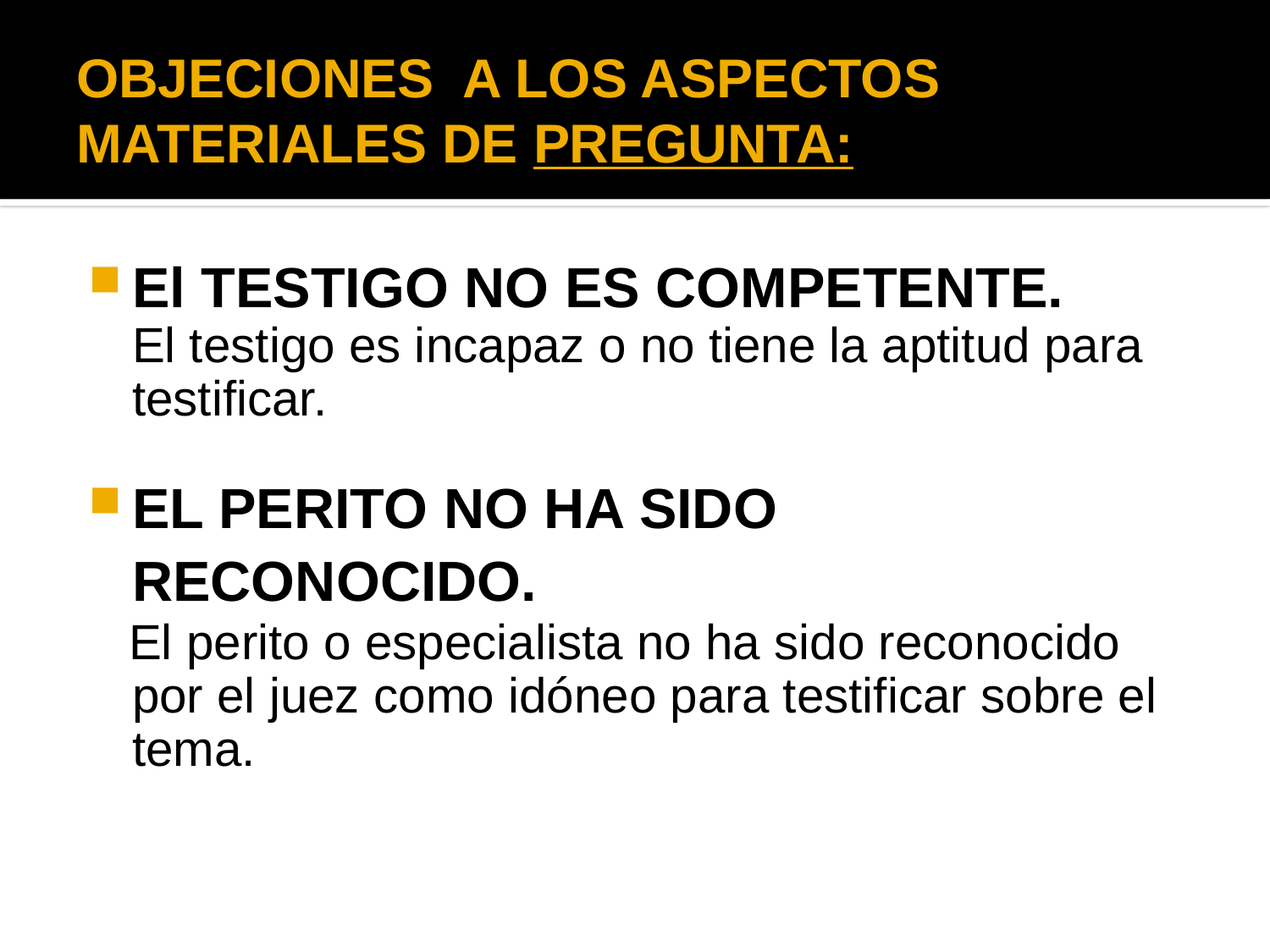

# OBJECIONES  A LOS ASPECTOS MATERIALES DE PREGUNTA:
El TESTIGO NO ES COMPETENTE.
El testigo es incapaz o no tiene la aptitud para testificar.

EL PERITO NO HA SIDO  RECONOCIDO.
   El perito o especialista no ha sido reconocido por el juez como idóneo para testificar sobre el tema.